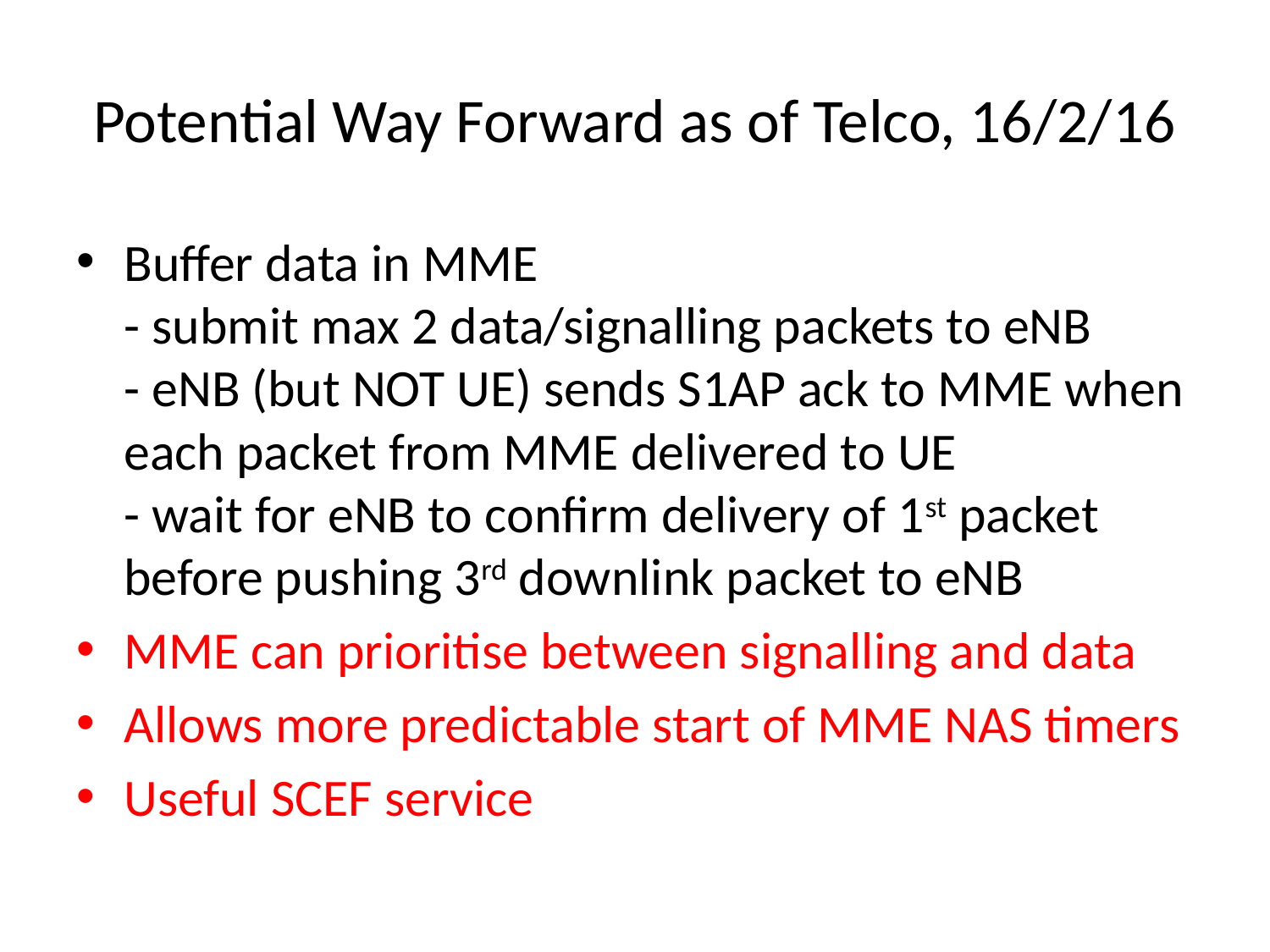

# Potential Way Forward as of Telco, 16/2/16
Buffer data in MME
- submit max 2 data/signalling packets to eNB
- eNB (but NOT UE) sends S1AP ack to MME when each packet from MME delivered to UE
- wait for eNB to confirm delivery of 1st packet before pushing 3rd downlink packet to eNB
MME can prioritise between signalling and data
Allows more predictable start of MME NAS timers
Useful SCEF service